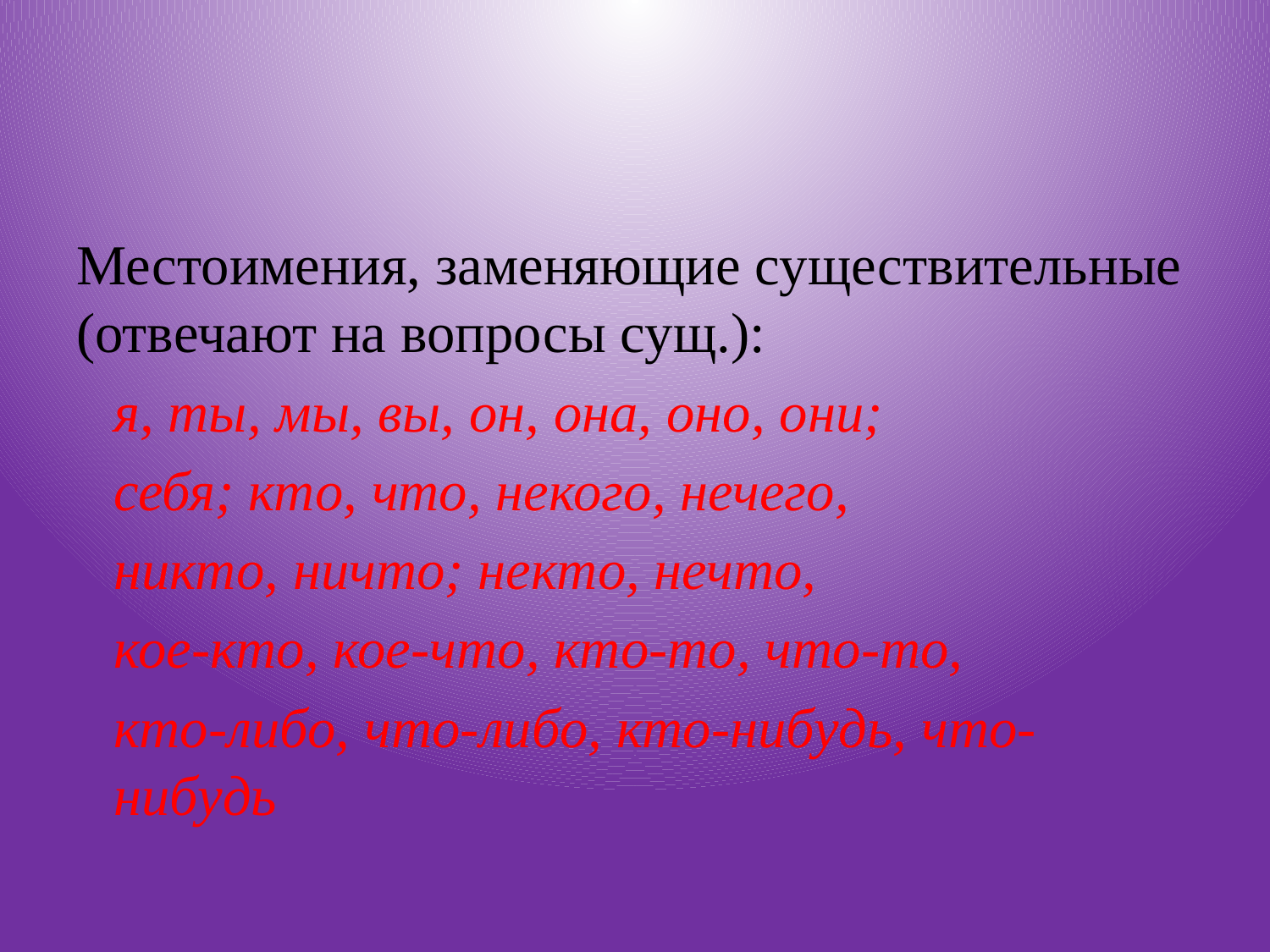

#
Местоимения, заменяющие существительные (отвечают на вопросы сущ.):
я, ты, мы, вы, он, она, оно, они;
себя; кто, что, некого, нечего,
никто, ничто; некто, нечто,
кое-кто, кое-что, кто-то, что-то,
кто-либо, что-либо, кто-нибудь, что-нибудь